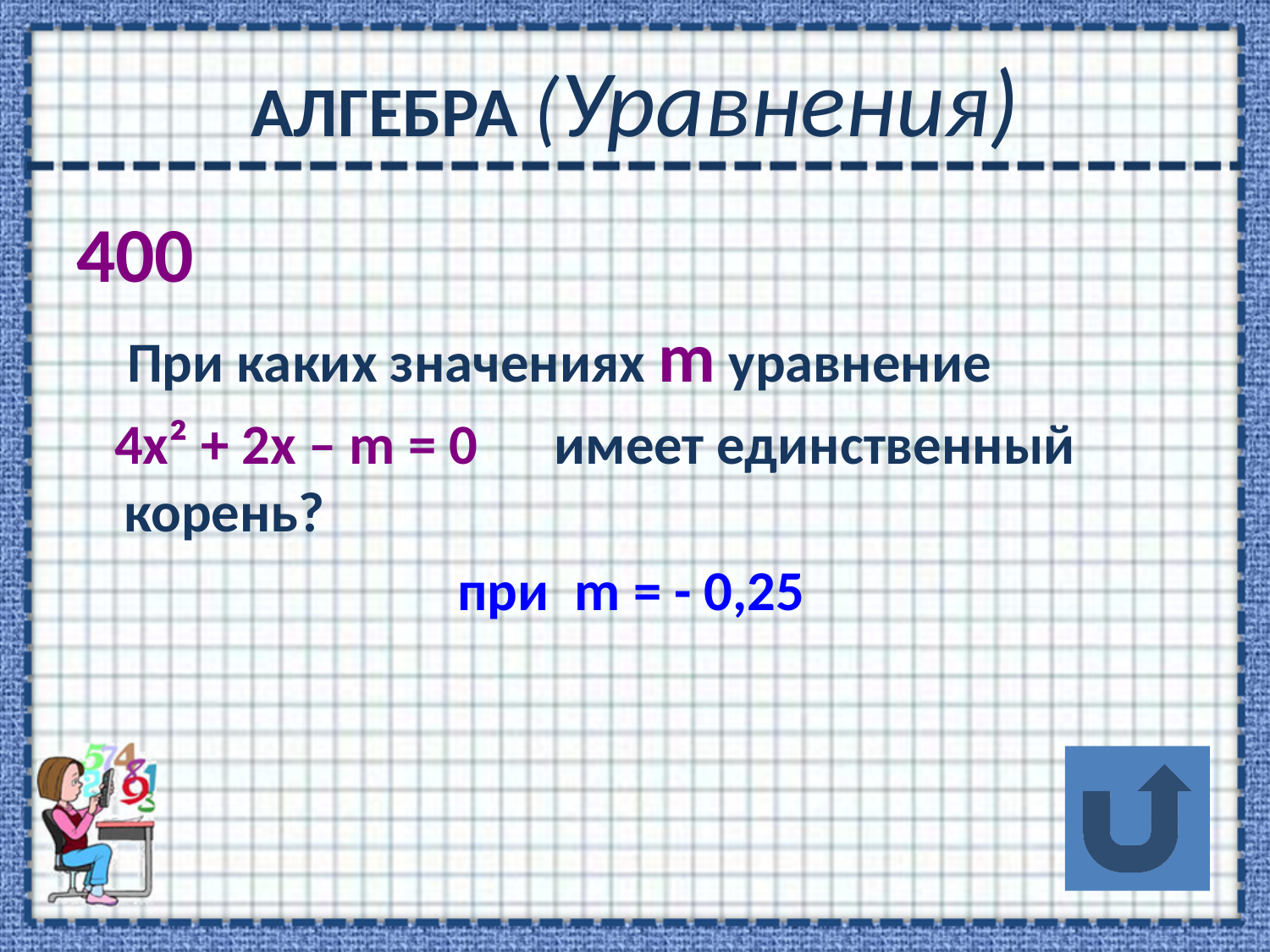

# АЛГЕБРА (Уравнения)
400
    При каких значениях m уравнение
   4х² + 2х – m = 0      имеет единственный корень?
                              при  m = - 0,25